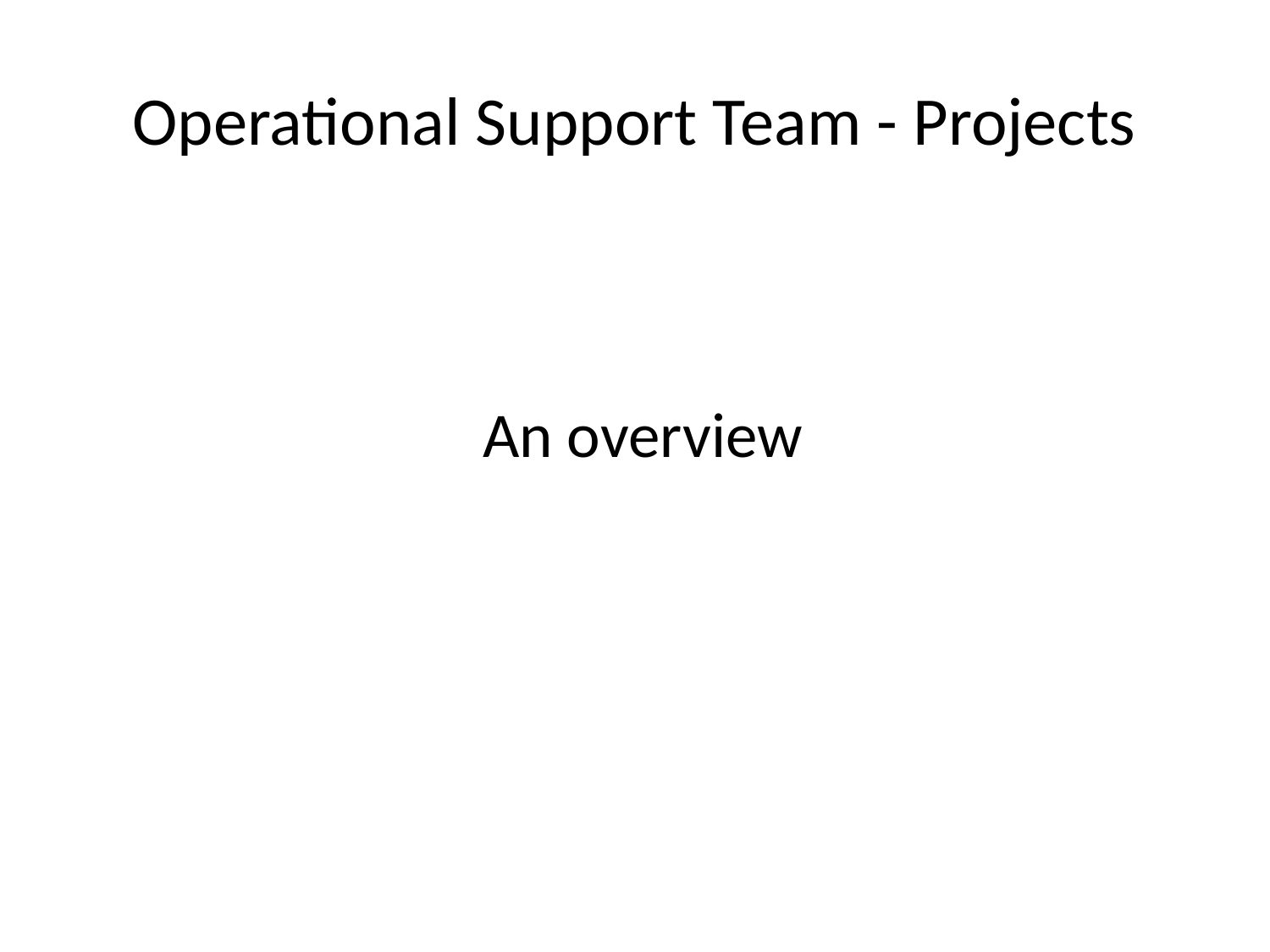

# Operational Support Team - Projects

An overview